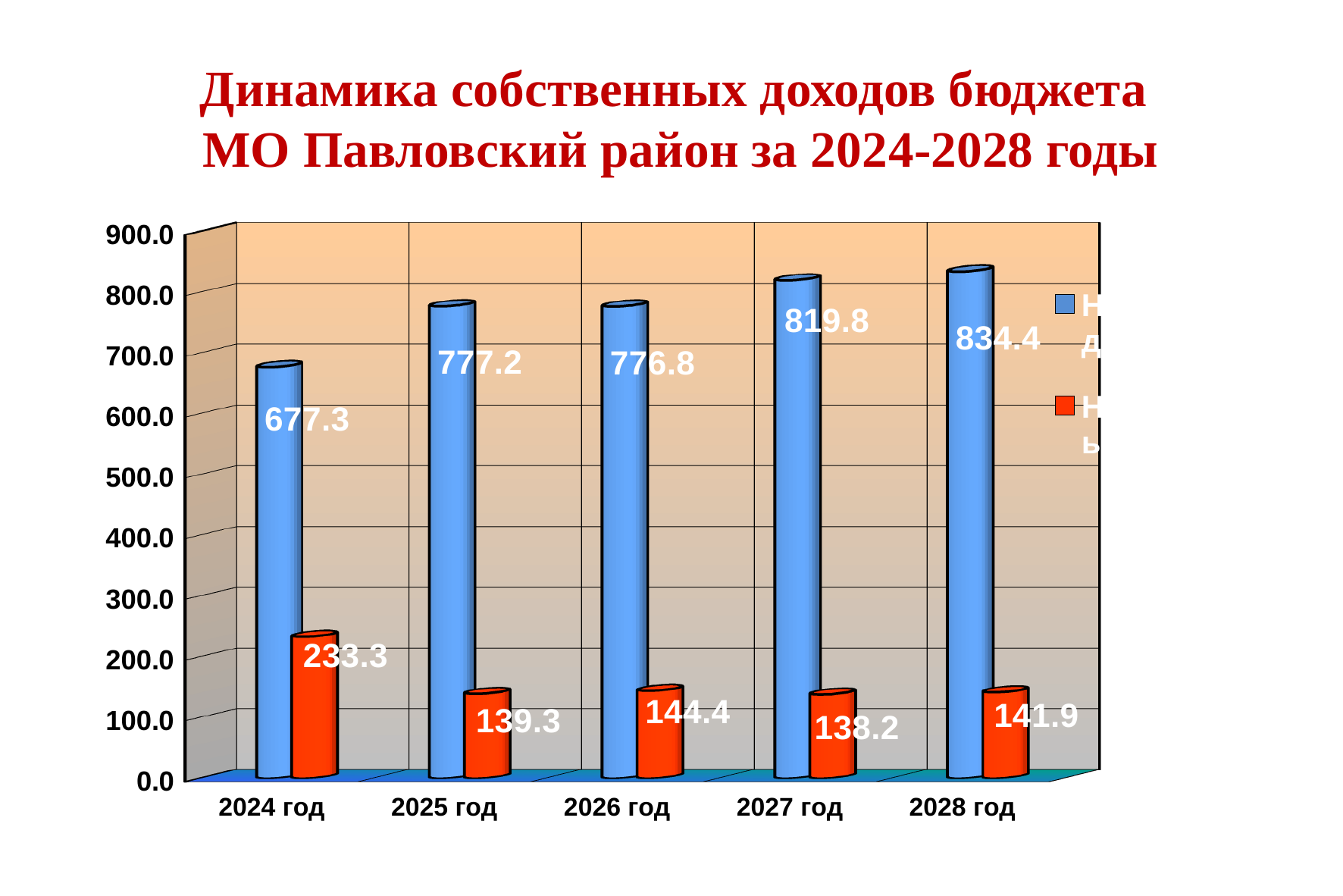

Динамика собственных доходов бюджета
МО Павловский район за 2024-2028 годы

[unsupported chart]